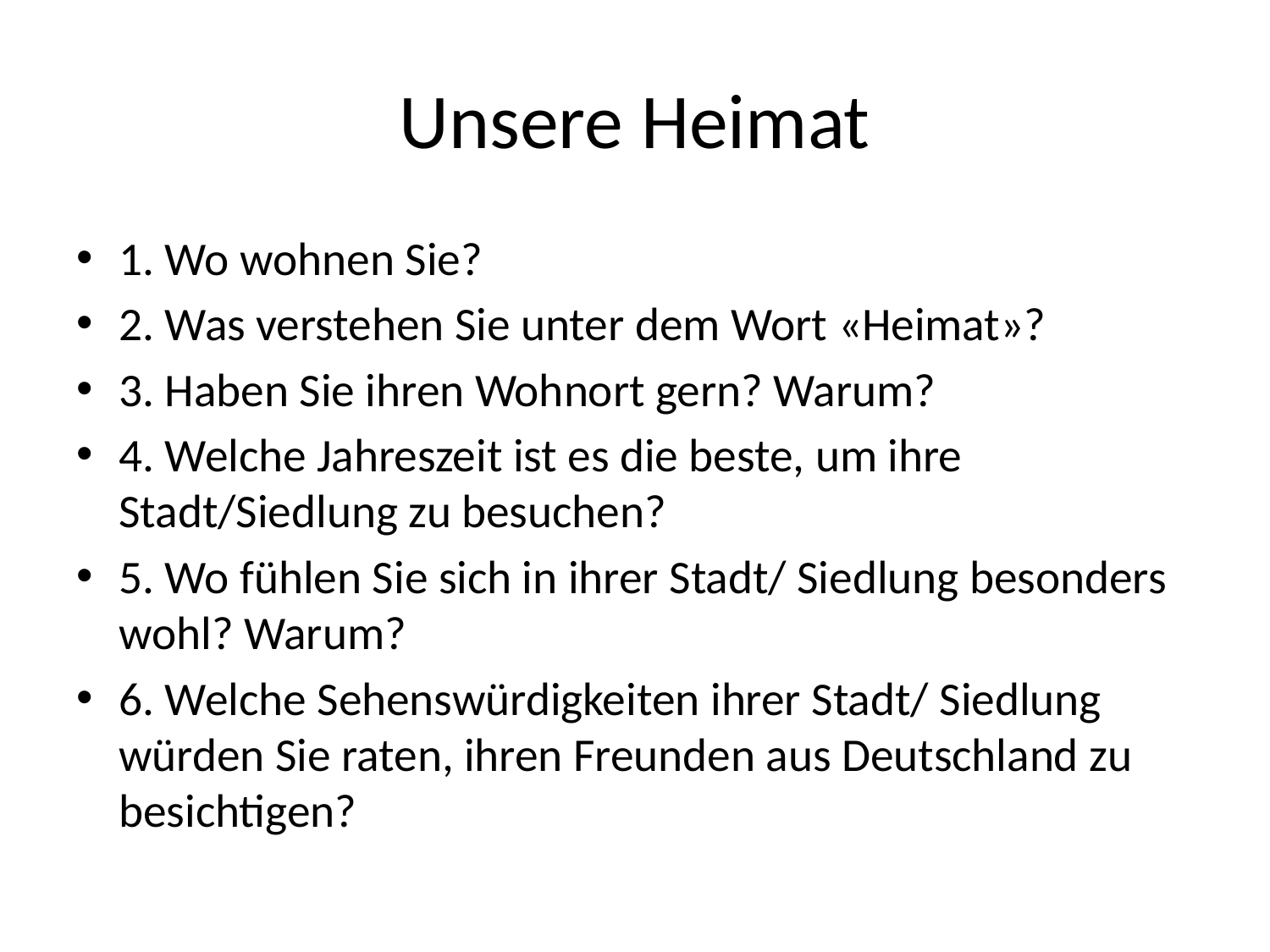

# Unsere Heimat
1. Wo wohnen Sie?
2. Was verstehen Sie unter dem Wort «Heimat»?
3. Haben Sie ihren Wohnort gern? Warum?
4. Welche Jahreszeit ist es die beste, um ihre Stadt/Siedlung zu besuchen?
5. Wo fühlen Sie sich in ihrer Stadt/ Siedlung besonders wohl? Warum?
6. Welche Sehenswürdigkeiten ihrer Stadt/ Siedlung würden Sie raten, ihren Freunden aus Deutschland zu besichtigen?